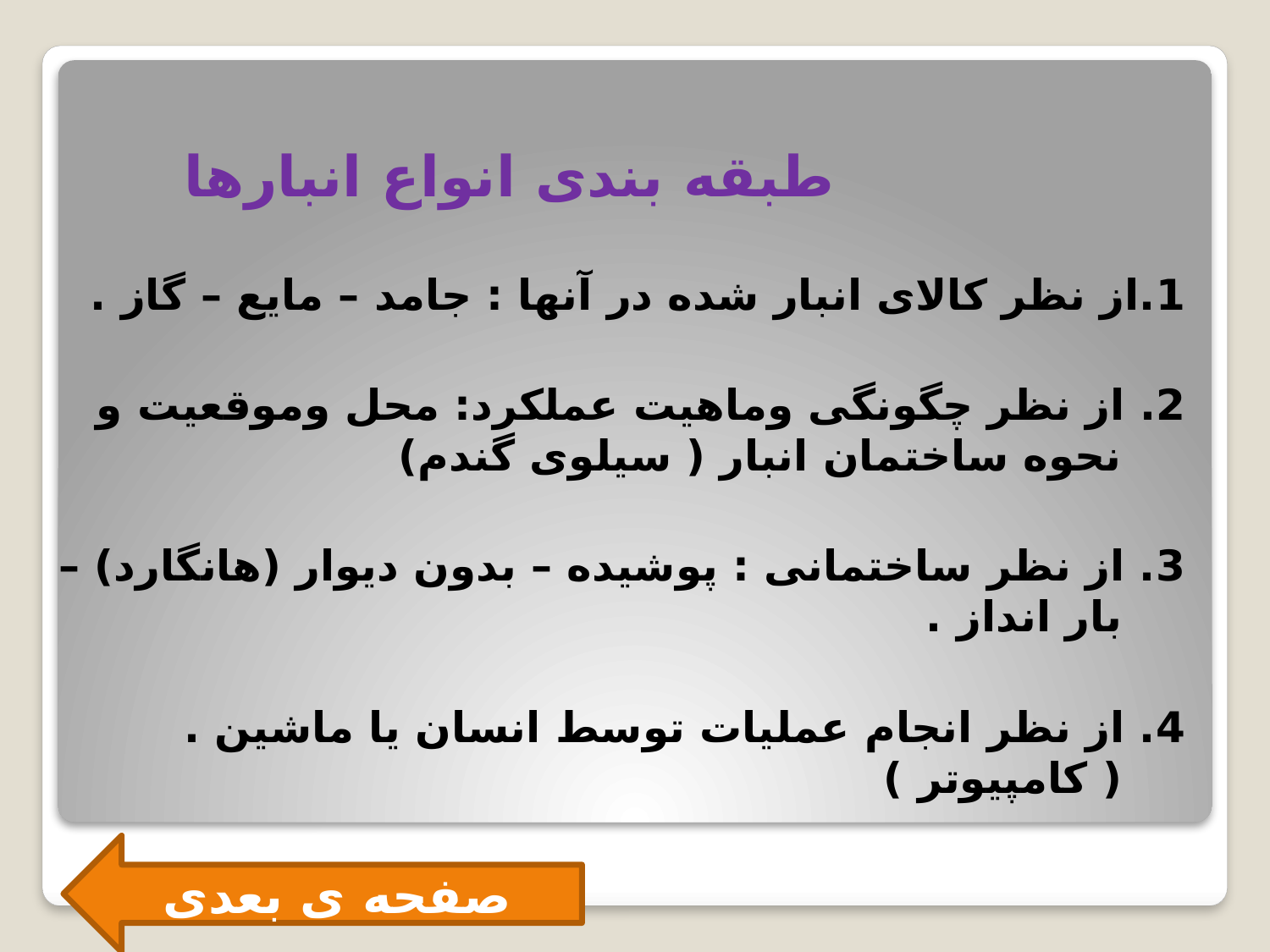

طبقه بندی انواع انبارها

1.از نظر کالای انبار شده در آنها : جامد – مایع – گاز .

2. از نظر چگونگی وماهیت عملکرد: محل وموقعیت و نحوه ساختمان انبار ( سیلوی گندم)

3. از نظر ساختمانی : پوشیده – بدون دیوار (هانگارد) – بار انداز .

4. از نظر انجام عملیات توسط انسان یا ماشین .( کامپیوتر )
صفحه ی بعدی